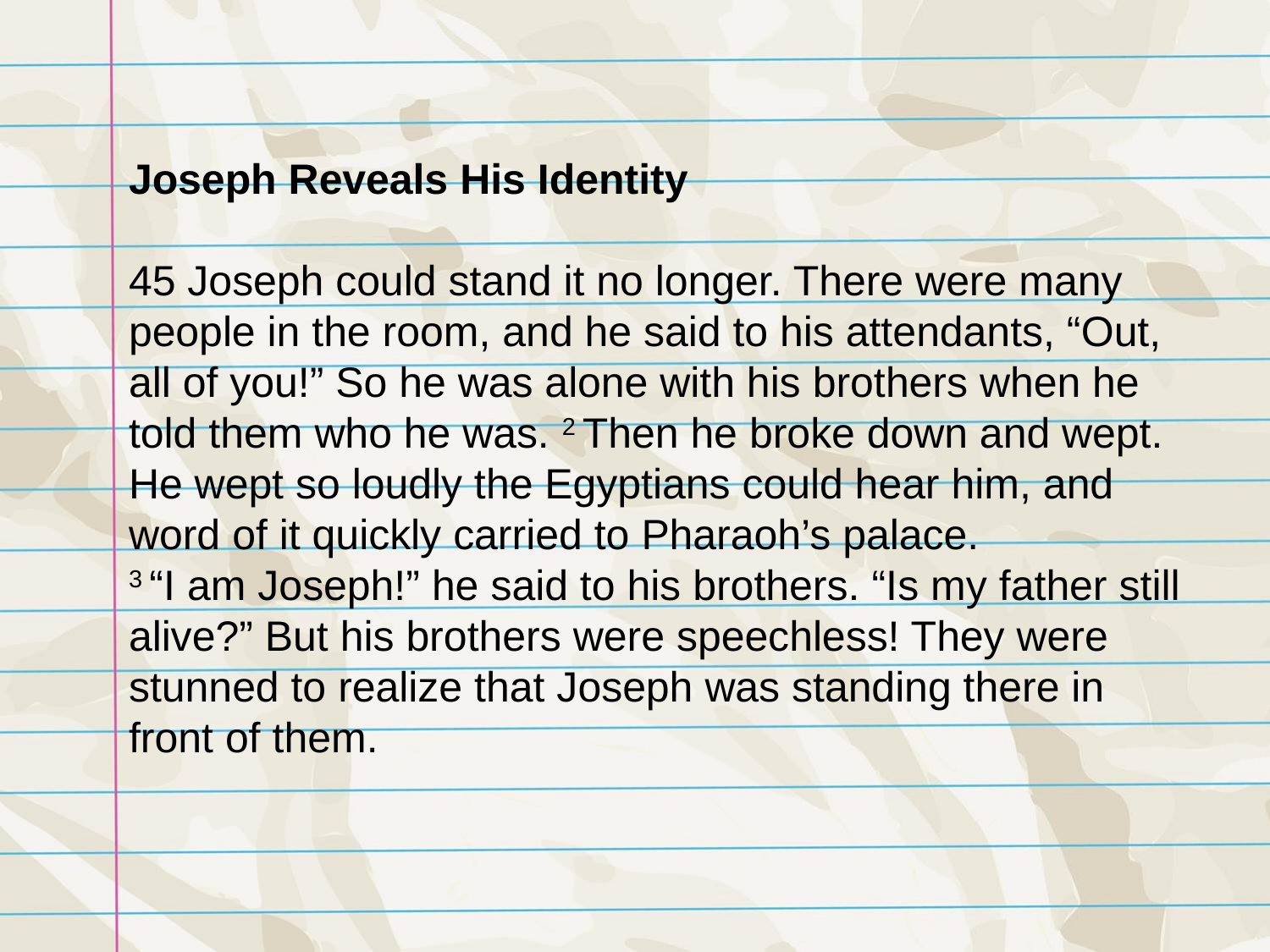

Joseph Reveals His Identity

45 Joseph could stand it no longer. There were many people in the room, and he said to his attendants, “Out, all of you!” So he was alone with his brothers when he told them who he was. 2 Then he broke down and wept. He wept so loudly the Egyptians could hear him, and word of it quickly carried to Pharaoh’s palace.
3 “I am Joseph!” he said to his brothers. “Is my father still alive?” But his brothers were speechless! They were stunned to realize that Joseph was standing there in front of them.